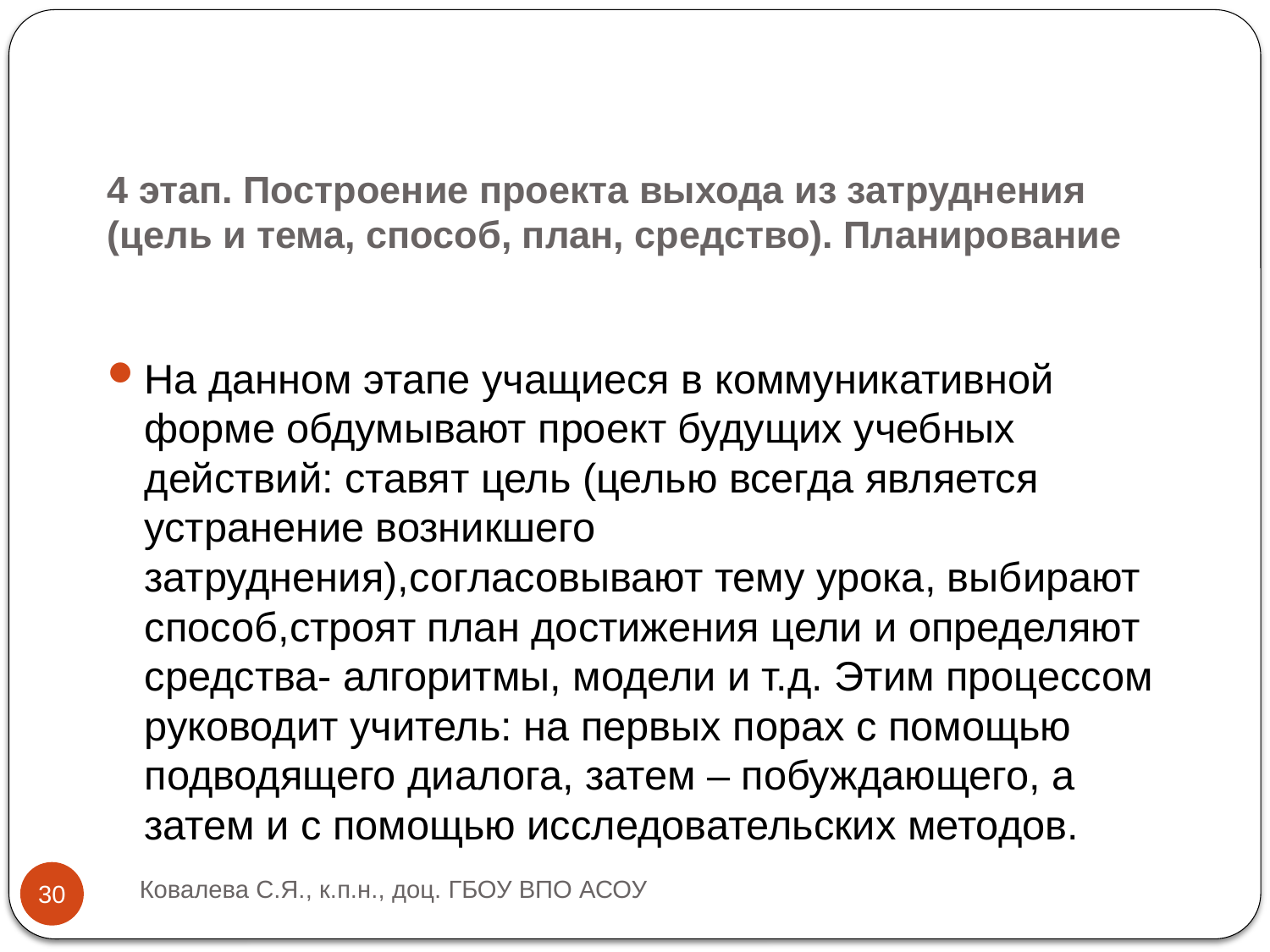

# 4 этап. Построение проекта выхода из затруднения (цель и тема, способ, план, средство). Планирование
На данном этапе учащиеся в коммуникативной форме обдумывают проект будущих учебных действий: ставят цель (целью всегда является устранение возникшего затруднения),согласовывают тему урока, выбирают способ,строят план достижения цели и определяют средства- алгоритмы, модели и т.д. Этим процессом руководит учитель: на первых порах с помощью подводящего диалога, затем – побуждающего, а затем и с помощью исследовательских методов.

Ковалева С.Я., к.п.н., доц. ГБОУ ВПО АСОУ
30